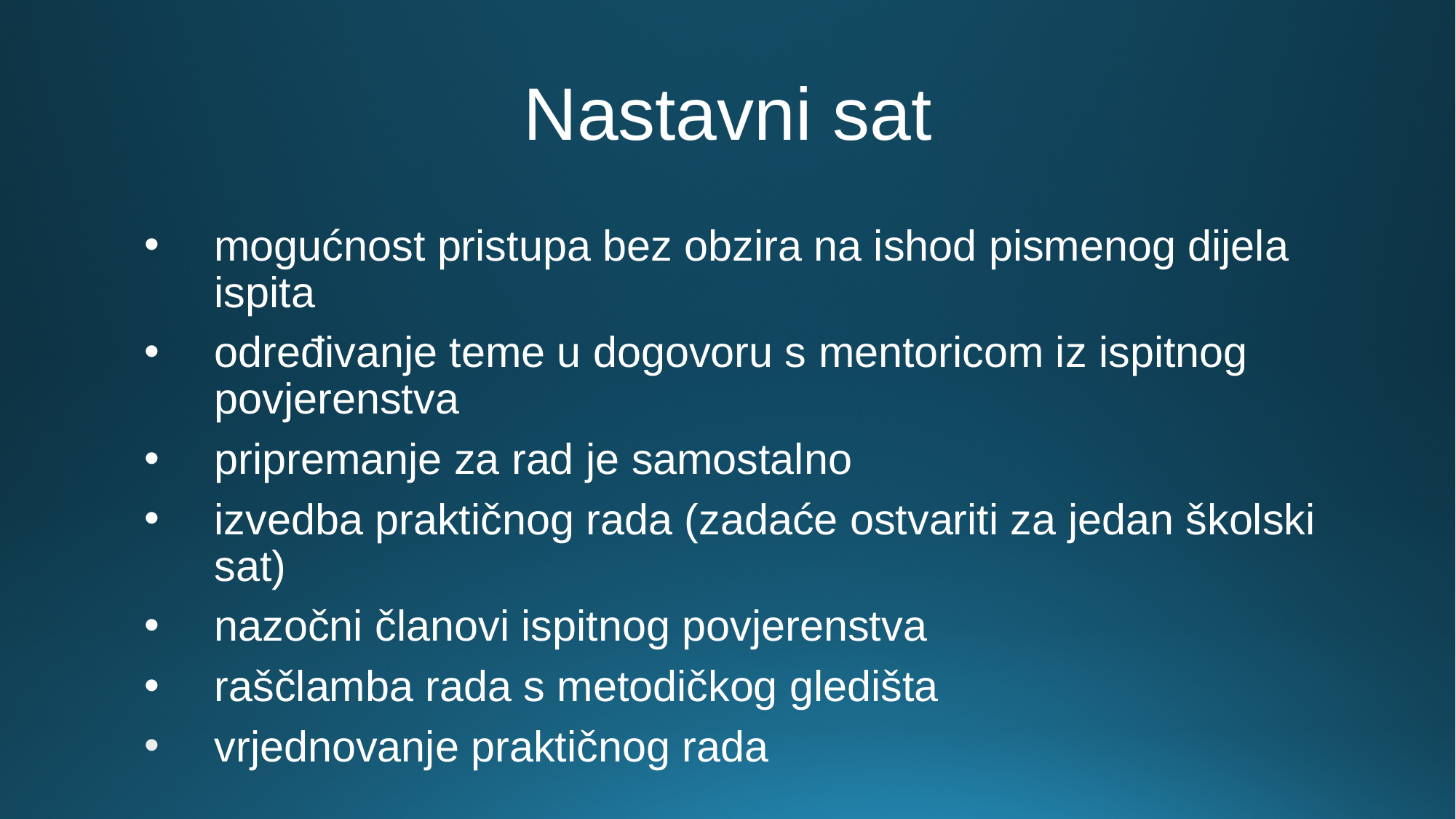

# Nastavni sat
mogućnost pristupa bez obzira na ishod pismenog dijela ispita
određivanje teme u dogovoru s mentoricom iz ispitnog povjerenstva
pripremanje za rad je samostalno
izvedba praktičnog rada (zadaće ostvariti za jedan školski sat)
nazočni članovi ispitnog povjerenstva
raščlamba rada s metodičkog gledišta
vrjednovanje praktičnog rada